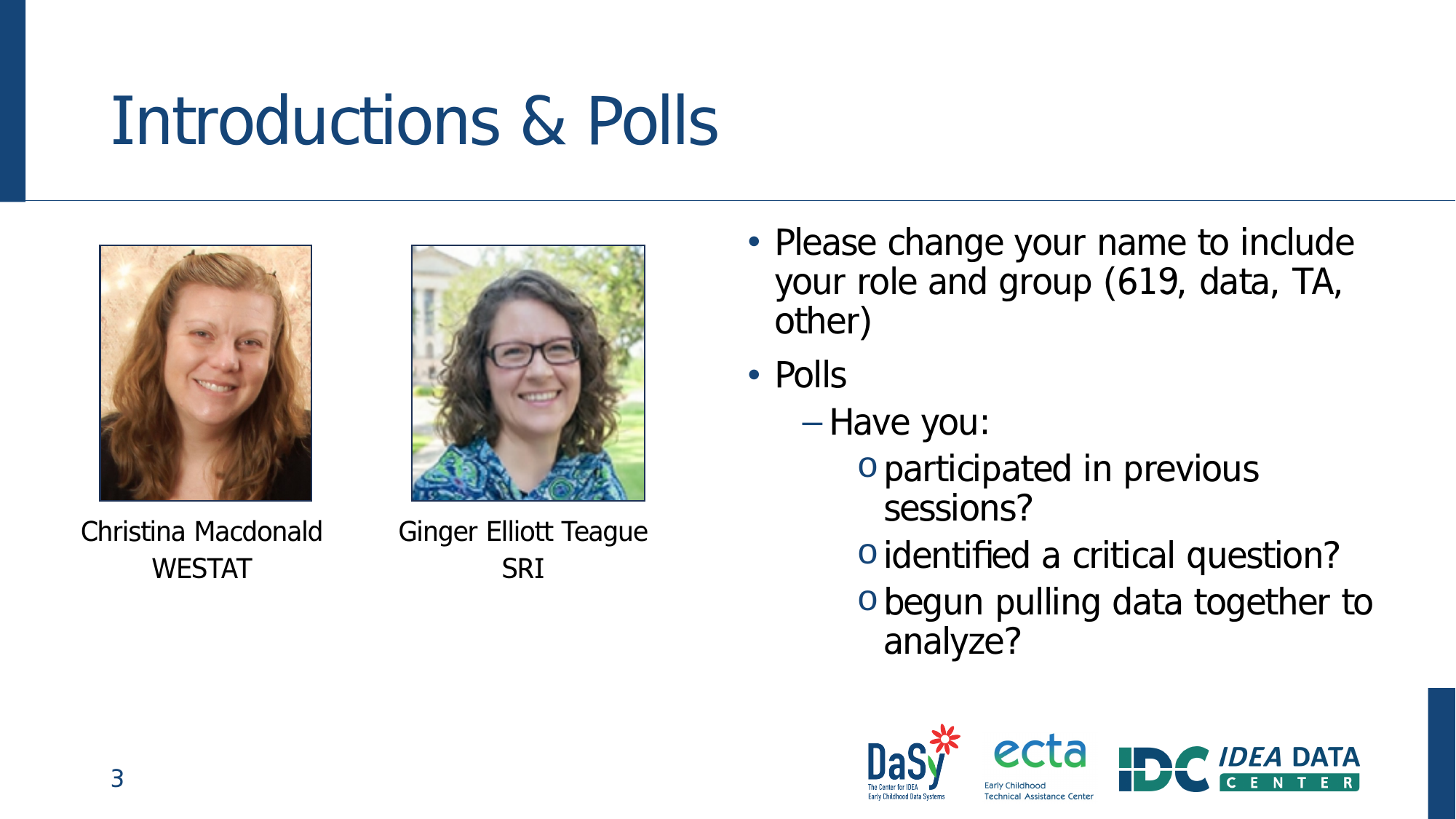

# Introductions & Polls
Please change your name to include your role and group (619, data, TA, other)
Polls
Have you:
participated in previous sessions?
identified a critical question?
begun pulling data together to analyze?

Christina Macdonald
WESTAT

Ginger Elliott Teague
SRI